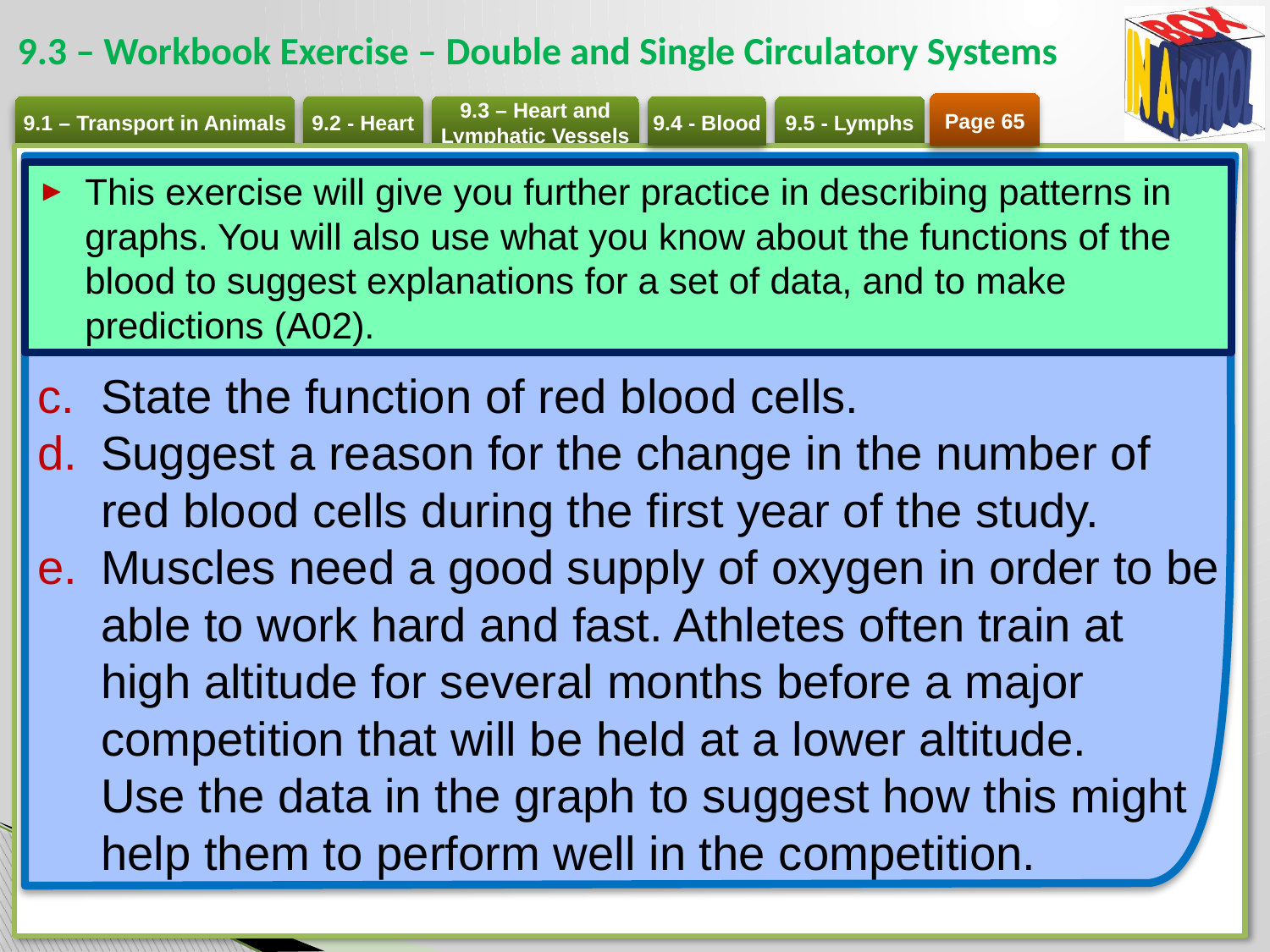

# 9.3 – Workbook Exercise – Double and Single Circulatory Systems
Page 65

State the function of red blood cells.
Suggest a reason for the change in the number of red blood cells during the first year of the study.
Muscles need a good supply of oxygen in order to be able to work hard and fast. Athletes often train at high altitude for several months before a major competition that will be held at a lower altitude.
Use the data in the graph to suggest how this might help them to perform well in the competition.
This exercise will give you further practice in describing patterns in graphs. You will also use what you know about the functions of the blood to suggest explanations for a set of data, and to make predictions (A02).